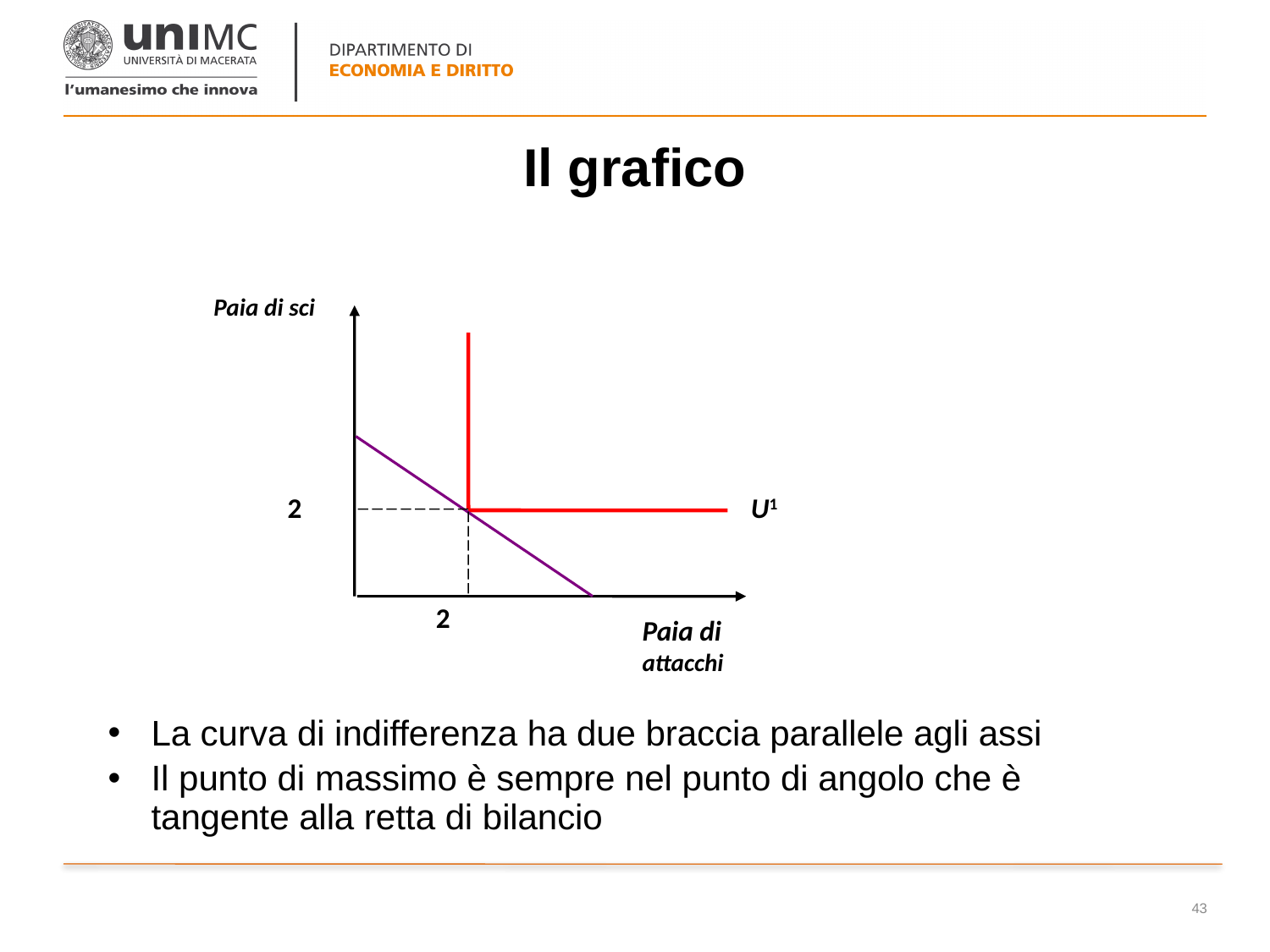

# Il grafico
Paia di sci

2
U1

2

Paia di
attacchi
La curva di indifferenza ha due braccia parallele agli assi
Il punto di massimo è sempre nel punto di angolo che è tangente alla retta di bilancio
43